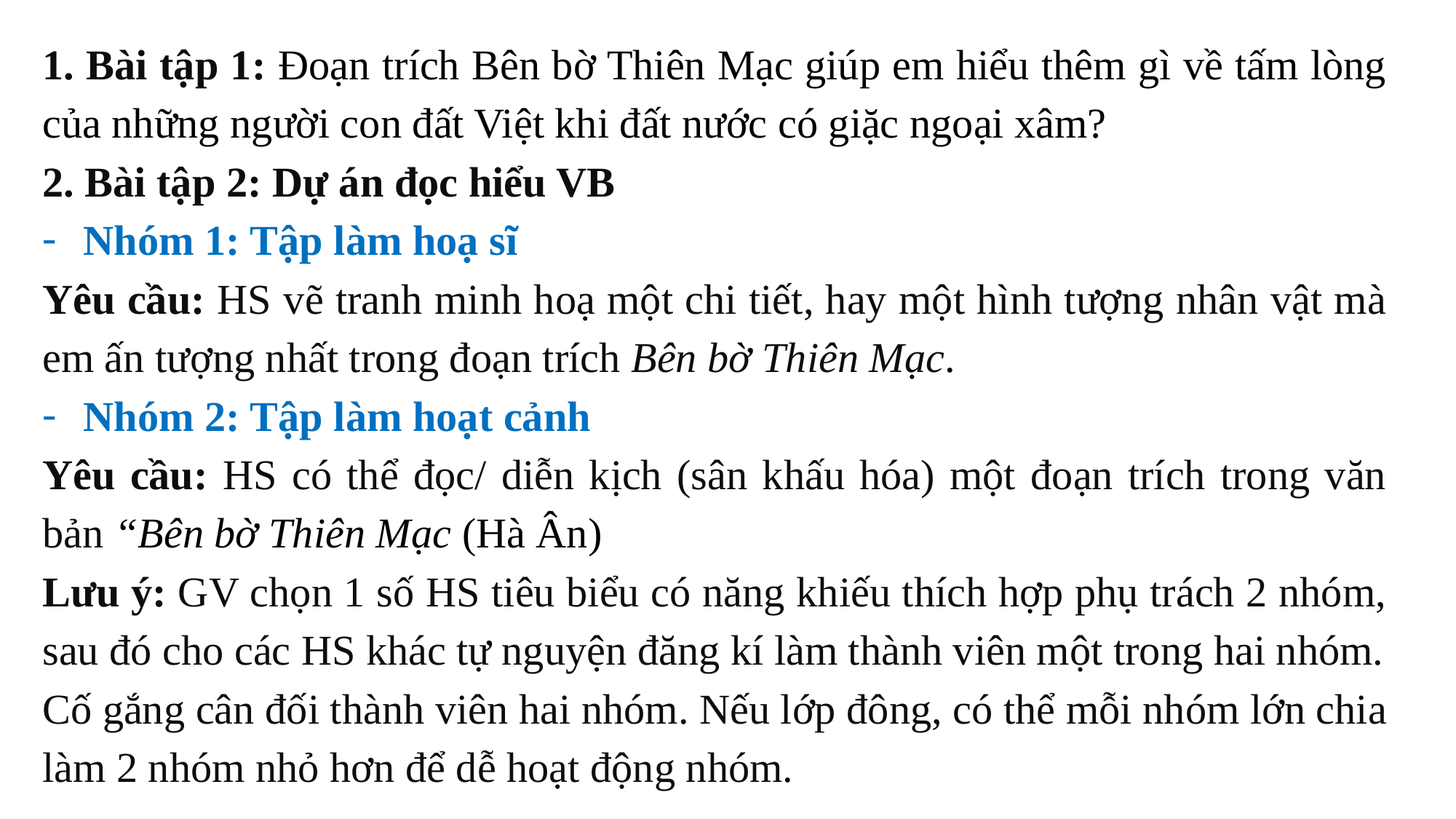

1. Bài tập 1: Đoạn trích Bên bờ Thiên Mạc giúp em hiểu thêm gì về tấm lòng của những người con đất Việt khi đất nước có giặc ngoại xâm?
2. Bài tập 2: Dự án đọc hiểu VB
Nhóm 1: Tập làm hoạ sĩ
Yêu cầu: HS vẽ tranh minh hoạ một chi tiết, hay một hình tượng nhân vật mà em ấn tượng nhất trong đoạn trích Bên bờ Thiên Mạc.
Nhóm 2: Tập làm hoạt cảnh
Yêu cầu: HS có thể đọc/ diễn kịch (sân khấu hóa) một đoạn trích trong văn bản “Bên bờ Thiên Mạc (Hà Ân)
Lưu ý: GV chọn 1 số HS tiêu biểu có năng khiếu thích hợp phụ trách 2 nhóm, sau đó cho các HS khác tự nguyện đăng kí làm thành viên một trong hai nhóm.
Cố gắng cân đối thành viên hai nhóm. Nếu lớp đông, có thể mỗi nhóm lớn chia làm 2 nhóm nhỏ hơn để dễ hoạt động nhóm.